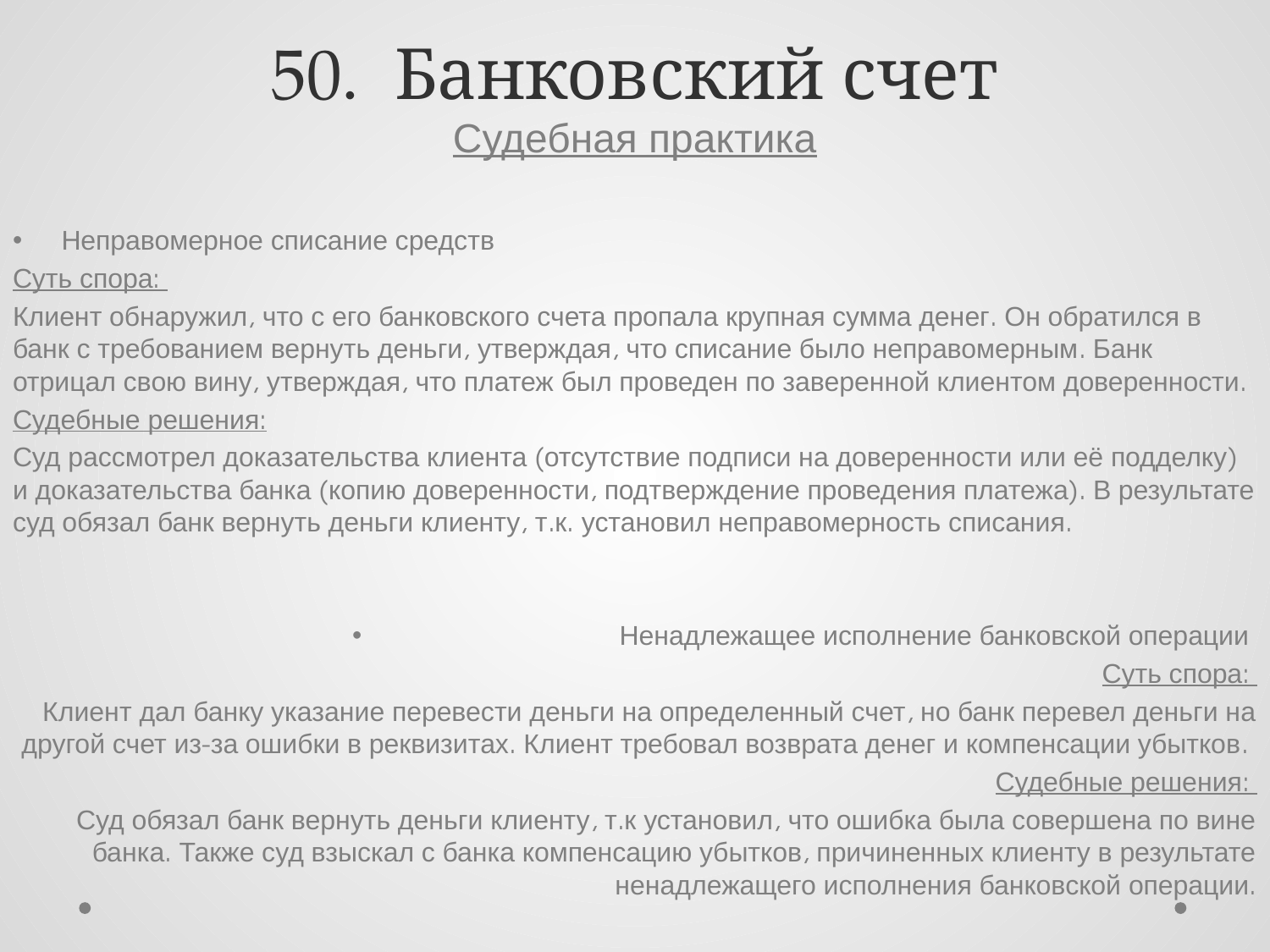

# 50.  Банковский счет
Судебная практика

Неправомерное списание средств
Суть спора:
Клиент обнаружил, что с его банковского счета пропала крупная сумма денег. Он обратился в банк с требованием вернуть деньги, утверждая, что списание было неправомерным. Банк отрицал свою вину, утверждая, что платеж был проведен по заверенной клиентом доверенности.
Судебные решения:
Суд рассмотрел доказательства клиента (отсутствие подписи на доверенности или её подделку) и доказательства банка (копию доверенности, подтверждение проведения платежа). В результате суд обязал банк вернуть деньги клиенту, т.к. установил неправомерность списания.

Ненадлежащее исполнение банковской операции
Суть спора:
Клиент дал банку указание перевести деньги на определенный счет, но банк перевел деньги на другой счет из-за ошибки в реквизитах. Клиент требовал возврата денег и компенсации убытков.
Судебные решения:
Суд обязал банк вернуть деньги клиенту, т.к установил, что ошибка была совершена по вине банка. Также суд взыскал с банка компенсацию убытков, причиненных клиенту в результате ненадлежащего исполнения банковской операции.